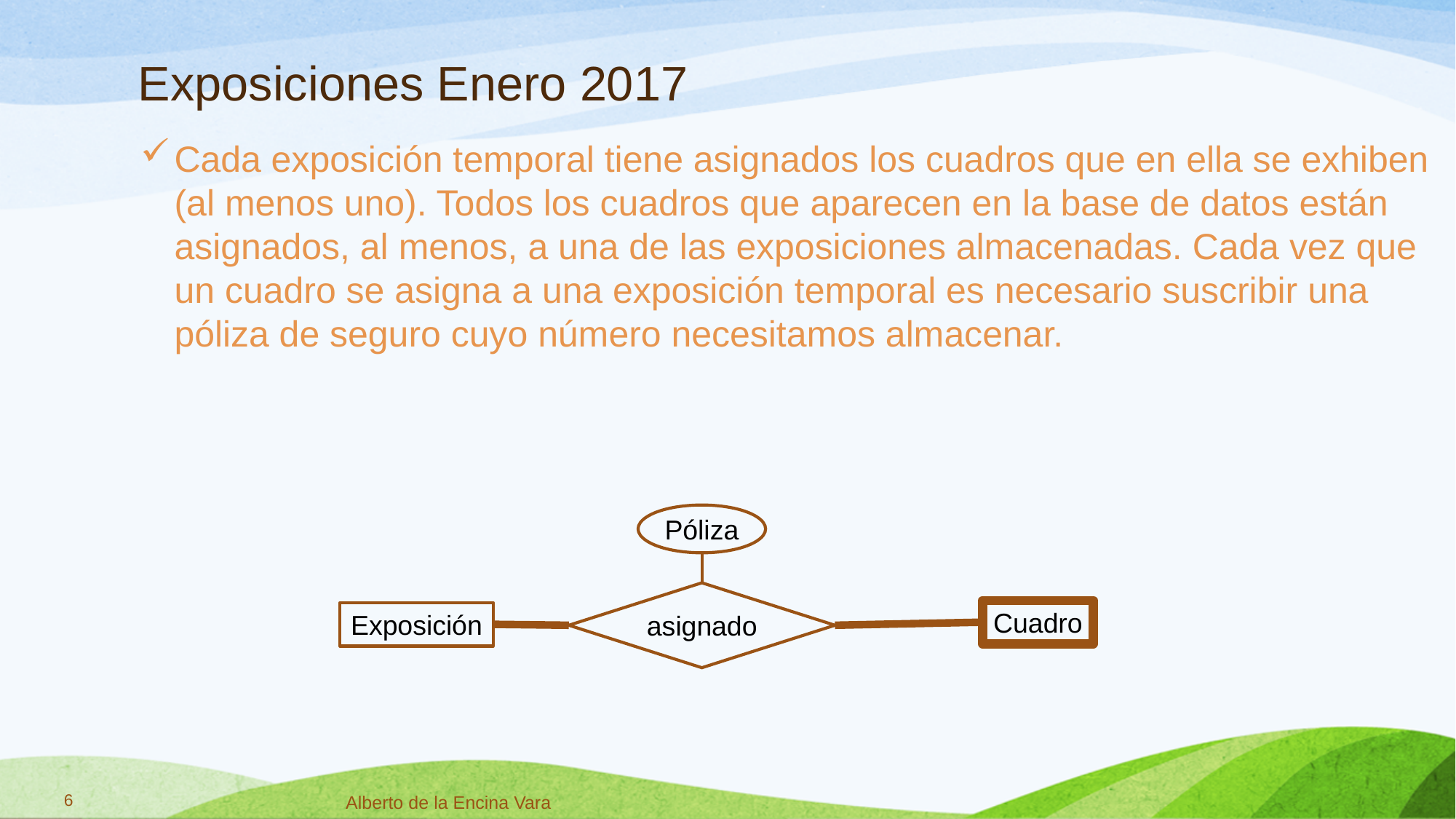

# Exposiciones Enero 2017
Cada exposición temporal tiene asignados los cuadros que en ella se exhiben (al menos uno). Todos los cuadros que aparecen en la base de datos están asignados, al menos, a una de las exposiciones almacenadas. Cada vez que un cuadro se asigna a una exposición temporal es necesario suscribir una póliza de seguro cuyo número necesitamos almacenar.

Póliza
asignado
Cuadro
Exposición
6
Alberto de la Encina Vara